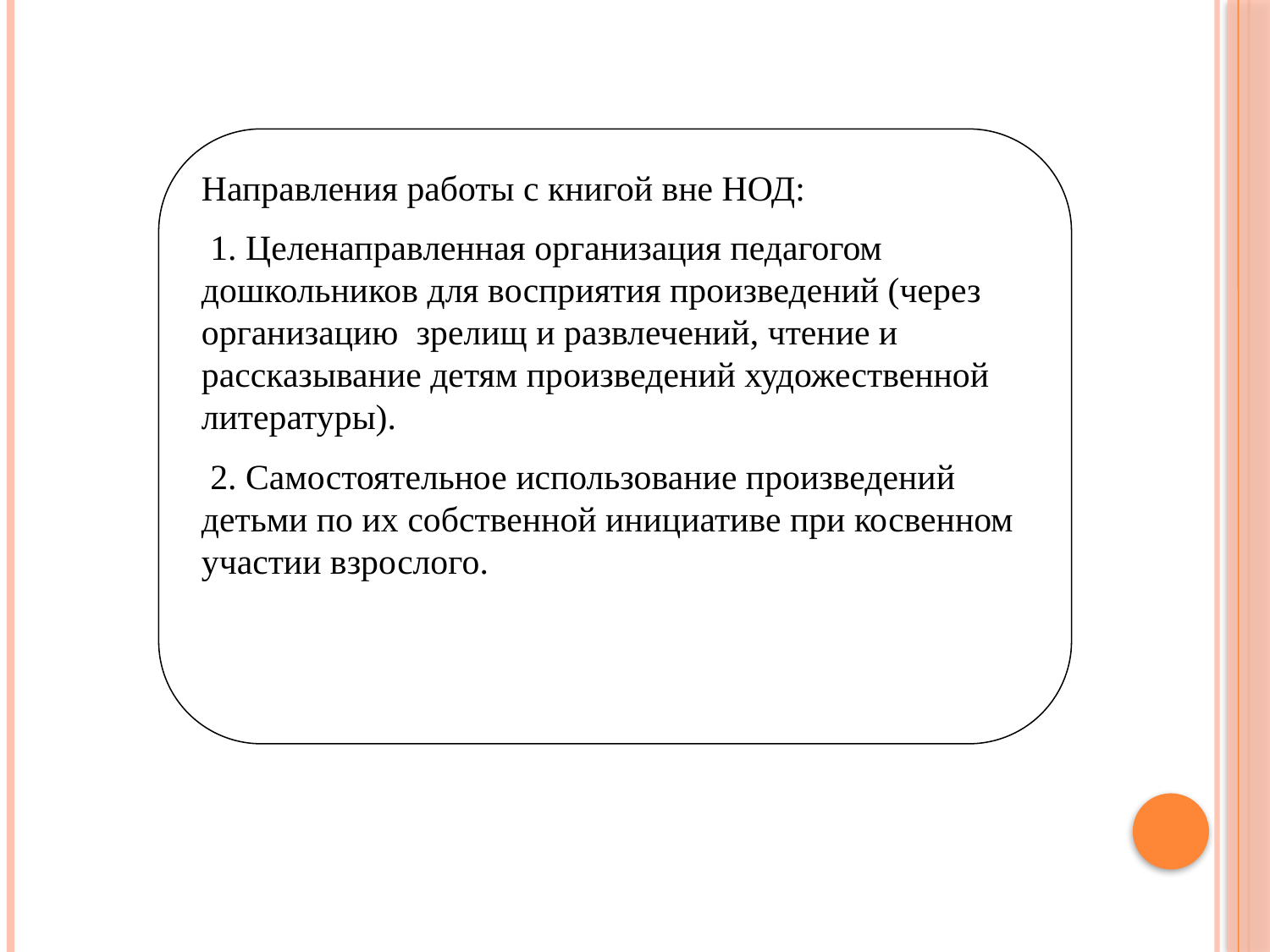

Направления работы с книгой вне НОД:
 1. Целенаправленная организация педагогом дошкольников для восприятия произведений (через организацию  зрелищ и развлечений, чтение и рассказывание детям произведений художественной литературы).
 2. Самостоятельное использование произведений детьми по их собственной инициативе при косвенном участии взрослого.